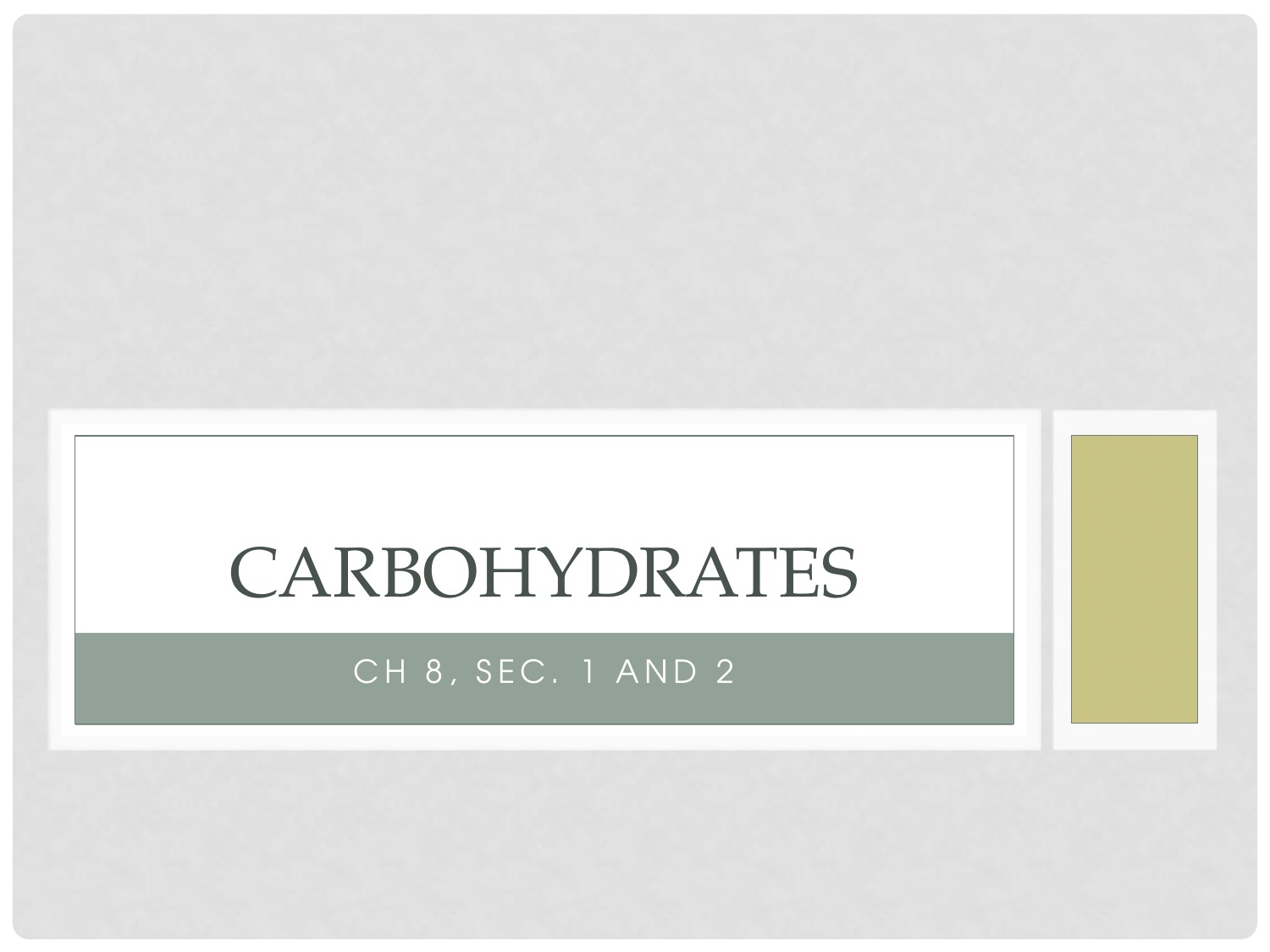

# Carbohydrates
Ch 8, sec. 1 and 2